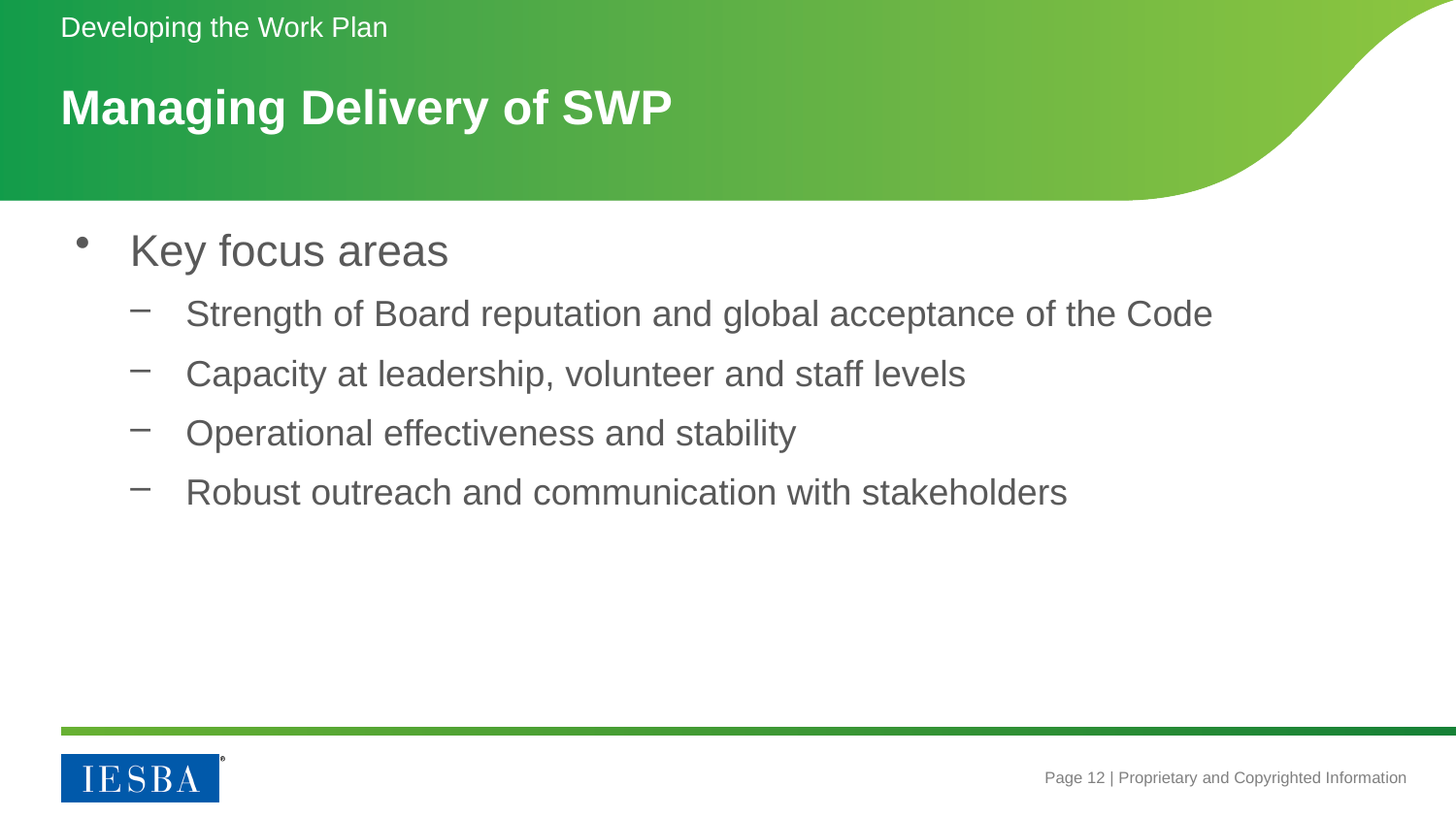

Developing the Work Plan
# Managing Delivery of SWP
Key focus areas
Strength of Board reputation and global acceptance of the Code
Capacity at leadership, volunteer and staff levels
Operational effectiveness and stability
Robust outreach and communication with stakeholders